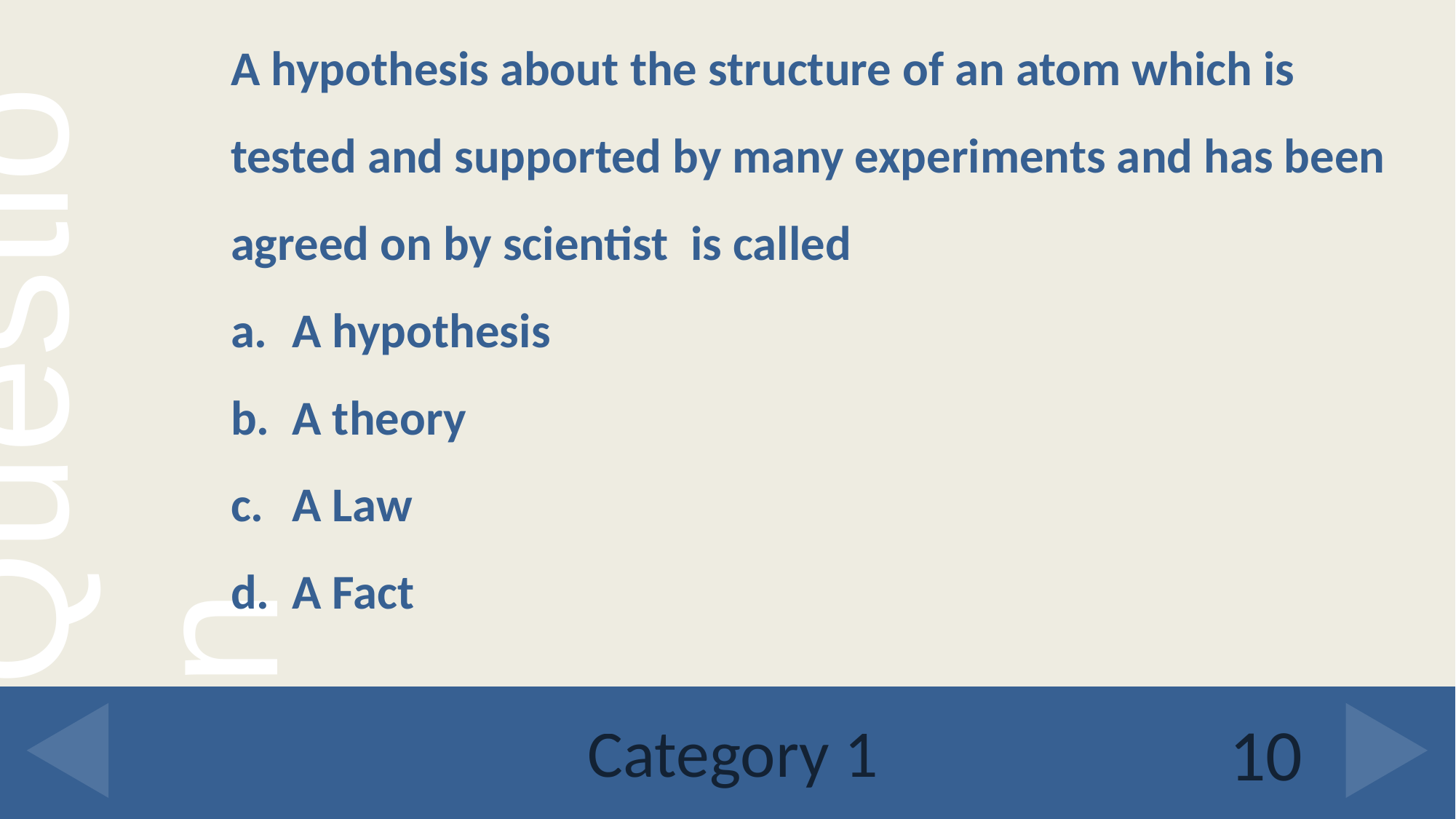

A hypothesis about the structure of an atom which is tested and supported by many experiments and has been agreed on by scientist  is called
A hypothesis
A theory
A Law
A Fact

# Category 1
10